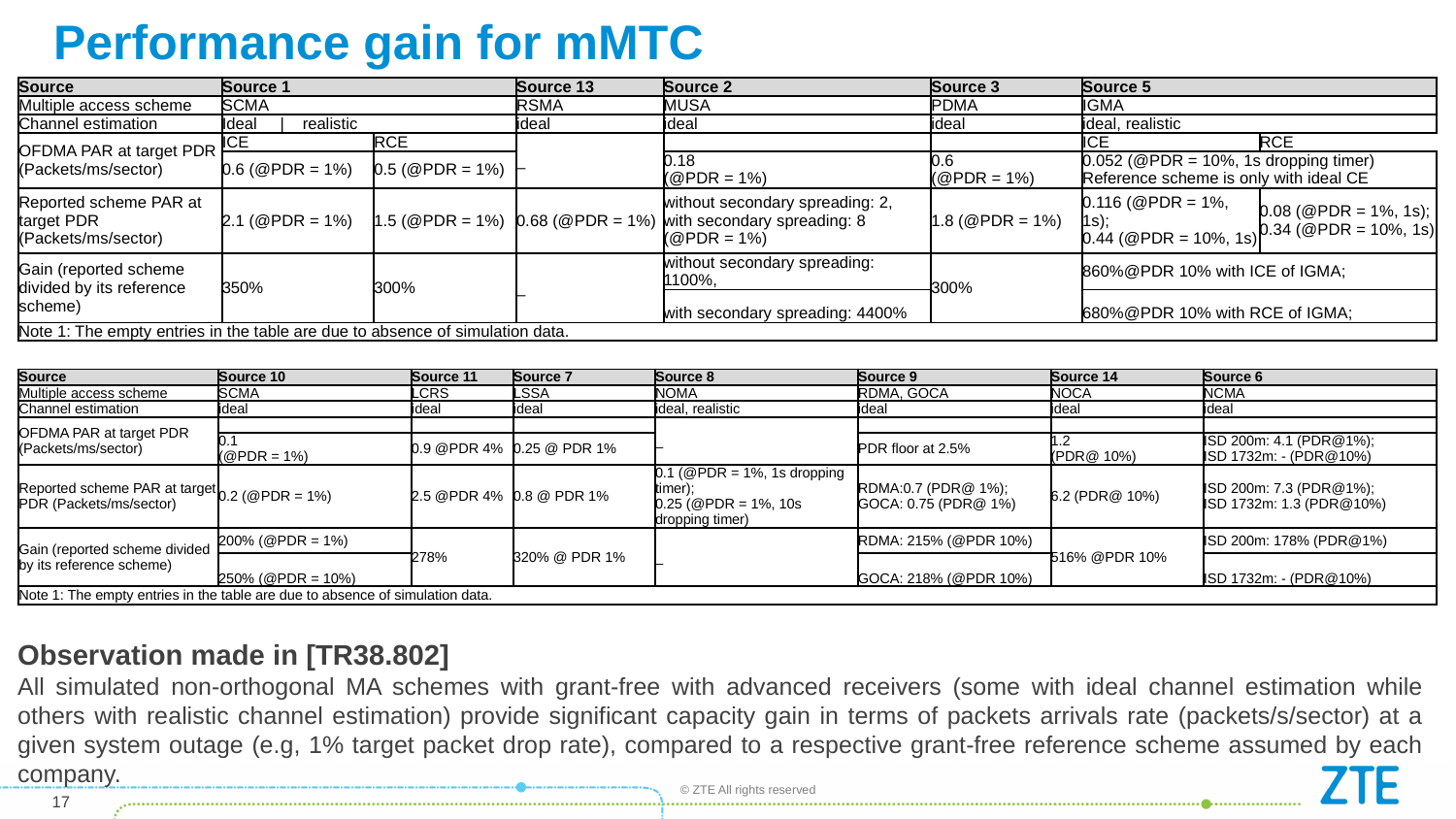

# Performance gain for mMTC
| Source | Source 1 |  | Source 13 | Source 2 | Source 3 | Source 5 |  |
| --- | --- | --- | --- | --- | --- | --- | --- |
| Multiple access scheme | SCMA |  | RSMA | MUSA | PDMA | IGMA |  |
| Channel estimation | Ideal | realistic |  | ideal | ideal | ideal | ideal, realistic |  |
| OFDMA PAR at target PDR (Packets/ms/sector) | ICE | RCE | \_ |  |  | ICE | RCE |
|  | 0.6 (@PDR = 1%) | 0.5 (@PDR = 1%) |  | 0.18 (@PDR = 1%) | 0.6 (@PDR = 1%) | 0.052 (@PDR = 10%, 1s dropping timer) Reference scheme is only with ideal CE |  |
| Reported scheme PAR at target PDR (Packets/ms/sector) | 2.1 (@PDR = 1%) | 1.5 (@PDR = 1%) | 0.68 (@PDR = 1%) | without secondary spreading: 2, with secondary spreading: 8 (@PDR = 1%) | 1.8 (@PDR = 1%) | 0.116 (@PDR = 1%, 1s); 0.44 (@PDR = 10%, 1s) | 0.08 (@PDR = 1%, 1s); 0.34 (@PDR = 10%, 1s) |
| Gain (reported scheme divided by its reference scheme) | 350% | 300% | \_ | without secondary spreading: 1100%, | 300% | 860%@PDR 10% with ICE of IGMA; |  |
|  |  |  |  | with secondary spreading: 4400% |  | 680%@PDR 10% with RCE of IGMA; |  |
| Note 1: The empty entries in the table are due to absence of simulation data. |  |  |  |  |  |  |  |
| Source | Source 10 | Source 11 | Source 7 | Source 8 | Source 9 | Source 14 | Source 6 |
| --- | --- | --- | --- | --- | --- | --- | --- |
| Multiple access scheme | SCMA | LCRS | LSSA | NOMA | RDMA, GOCA | NOCA | NCMA |
| Channel estimation | ideal | ideal | ideal | ideal, realistic | ideal | ideal | ideal |
| OFDMA PAR at target PDR (Packets/ms/sector) |  |  |  | \_ |  |  |  |
|  | 0.1 (@PDR = 1%) | 0.9 @PDR 4% | 0.25 @ PDR 1% |  | PDR floor at 2.5% | 1.2 (PDR@ 10%) | ISD 200m: 4.1 (PDR@1%); ISD 1732m: - (PDR@10%) |
| Reported scheme PAR at target PDR (Packets/ms/sector) | 0.2 (@PDR = 1%) | 2.5 @PDR 4% | 0.8 @ PDR 1% | 0.1 (@PDR = 1%, 1s dropping timer); 0.25 (@PDR = 1%, 10s dropping timer) | RDMA:0.7 (PDR@ 1%); GOCA: 0.75 (PDR@ 1%) | 6.2 (PDR@ 10%) | ISD 200m: 7.3 (PDR@1%); ISD 1732m: 1.3 (PDR@10%) |
| Gain (reported scheme divided by its reference scheme) | 200% (@PDR = 1%) | 278% | 320% @ PDR 1% | \_ | RDMA: 215% (@PDR 10%) | 516% @PDR 10% | ISD 200m: 178% (PDR@1%) |
|  | 250% (@PDR = 10%) |  |  |  | GOCA: 218% (@PDR 10%) |  | ISD 1732m: - (PDR@10%) |
| Note 1: The empty entries in the table are due to absence of simulation data. |  |  |  |  |  |  |  |
Observation made in [TR38.802]
All simulated non-orthogonal MA schemes with grant-free with advanced receivers (some with ideal channel estimation while others with realistic channel estimation) provide significant capacity gain in terms of packets arrivals rate (packets/s/sector) at a given system outage (e.g, 1% target packet drop rate), compared to a respective grant-free reference scheme assumed by each company.